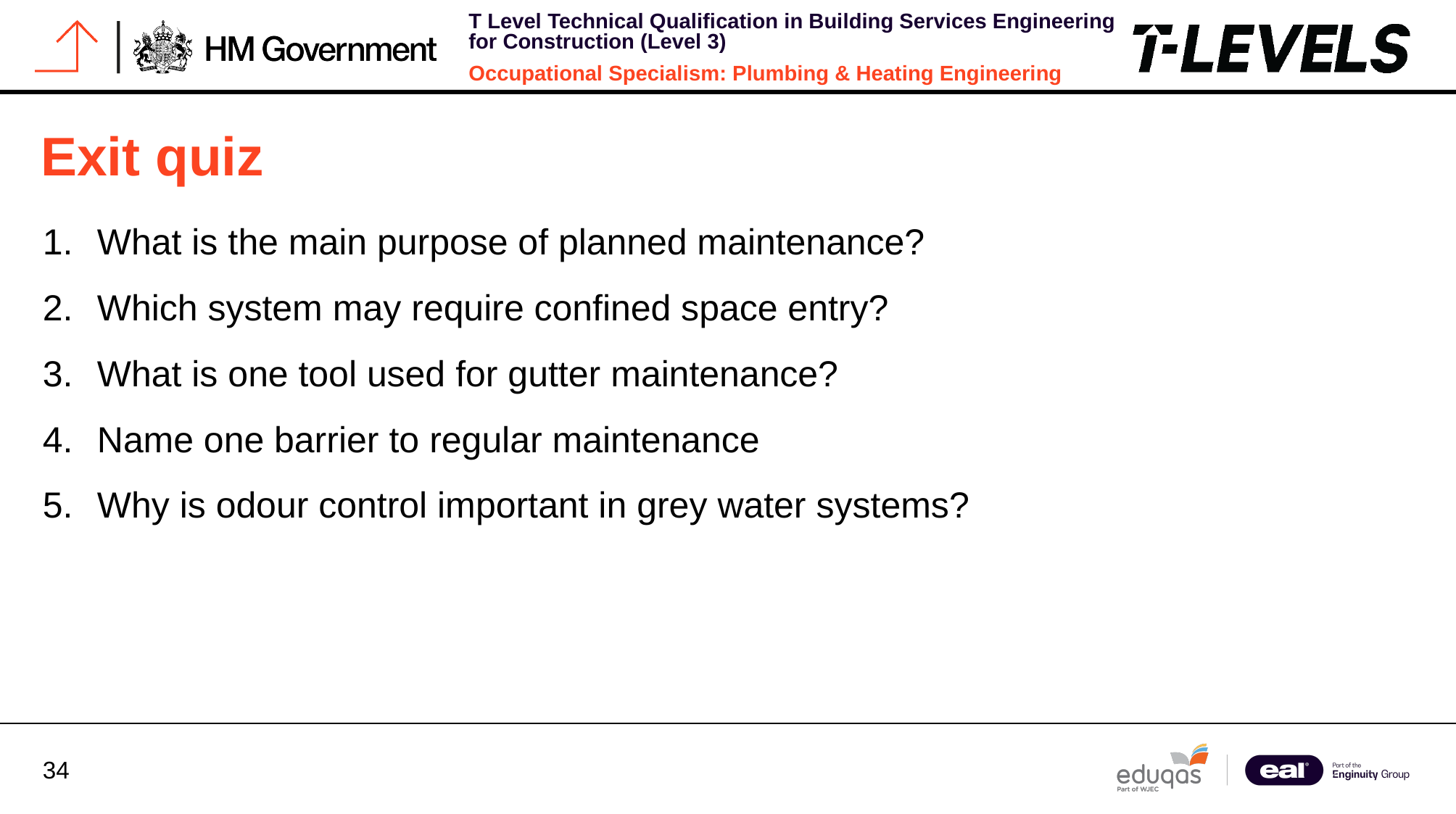

# Exit quiz
What is the main purpose of planned maintenance?
Which system may require confined space entry?
What is one tool used for gutter maintenance?
Name one barrier to regular maintenance
Why is odour control important in grey water systems?